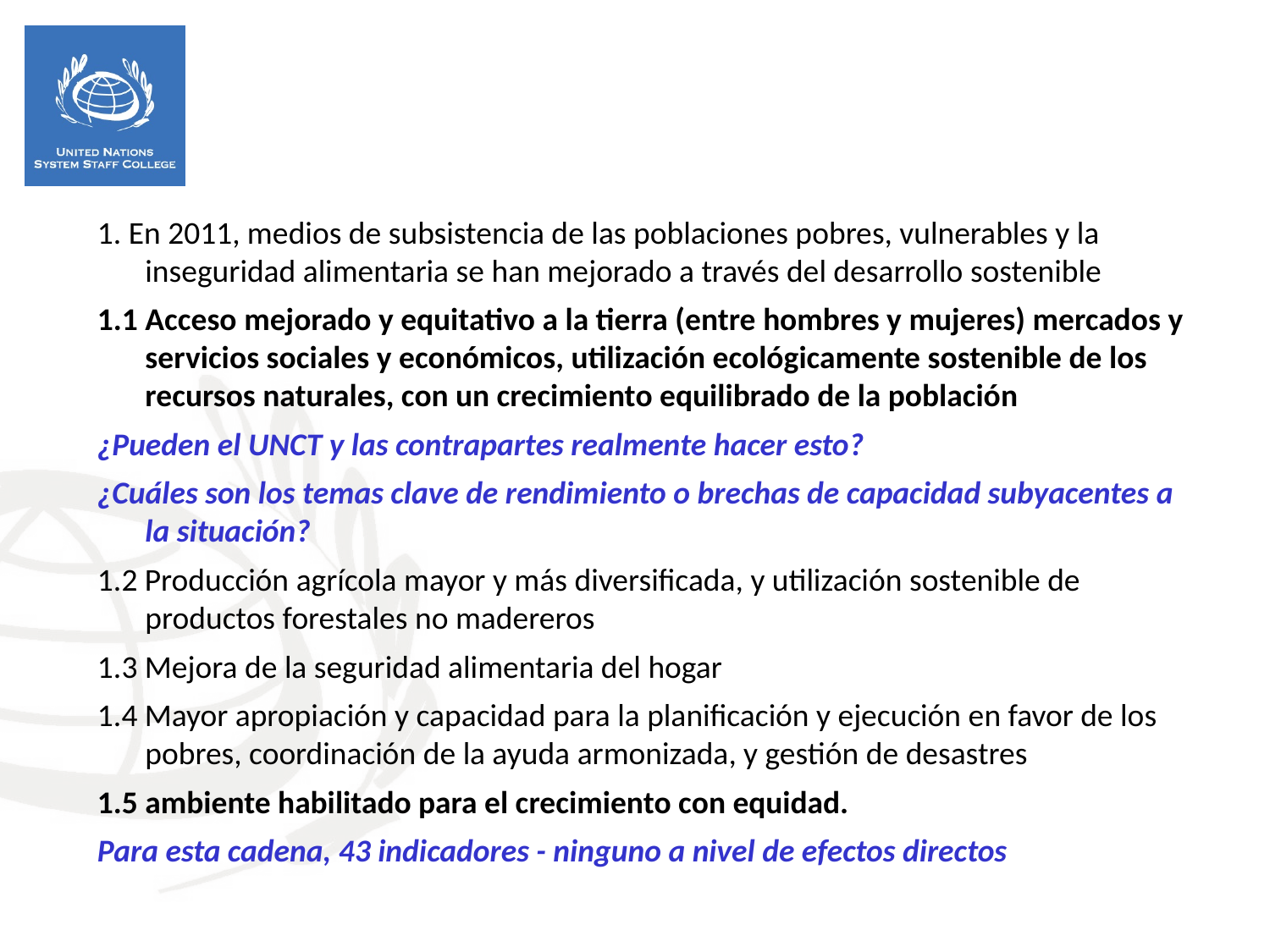

1. En 2011, medios de subsistencia de las poblaciones pobres, vulnerables y la inseguridad alimentaria se han mejorado a través del desarrollo sostenible
1.1 Acceso mejorado y equitativo a la tierra (entre hombres y mujeres) mercados y servicios sociales y económicos, utilización ecológicamente sostenible de los recursos naturales, con un crecimiento equilibrado de la población
¿Pueden el UNCT y las contrapartes realmente hacer esto?
¿Cuáles son los temas clave de rendimiento o brechas de capacidad subyacentes a la situación?
1.2 Producción agrícola mayor y más diversificada, y utilización sostenible de productos forestales no madereros
1.3 Mejora de la seguridad alimentaria del hogar
1.4 Mayor apropiación y capacidad para la planificación y ejecución en favor de los pobres, coordinación de la ayuda armonizada, y gestión de desastres
1.5 ambiente habilitado para el crecimiento con equidad.
Para esta cadena, 43 indicadores - ninguno a nivel de efectos directos